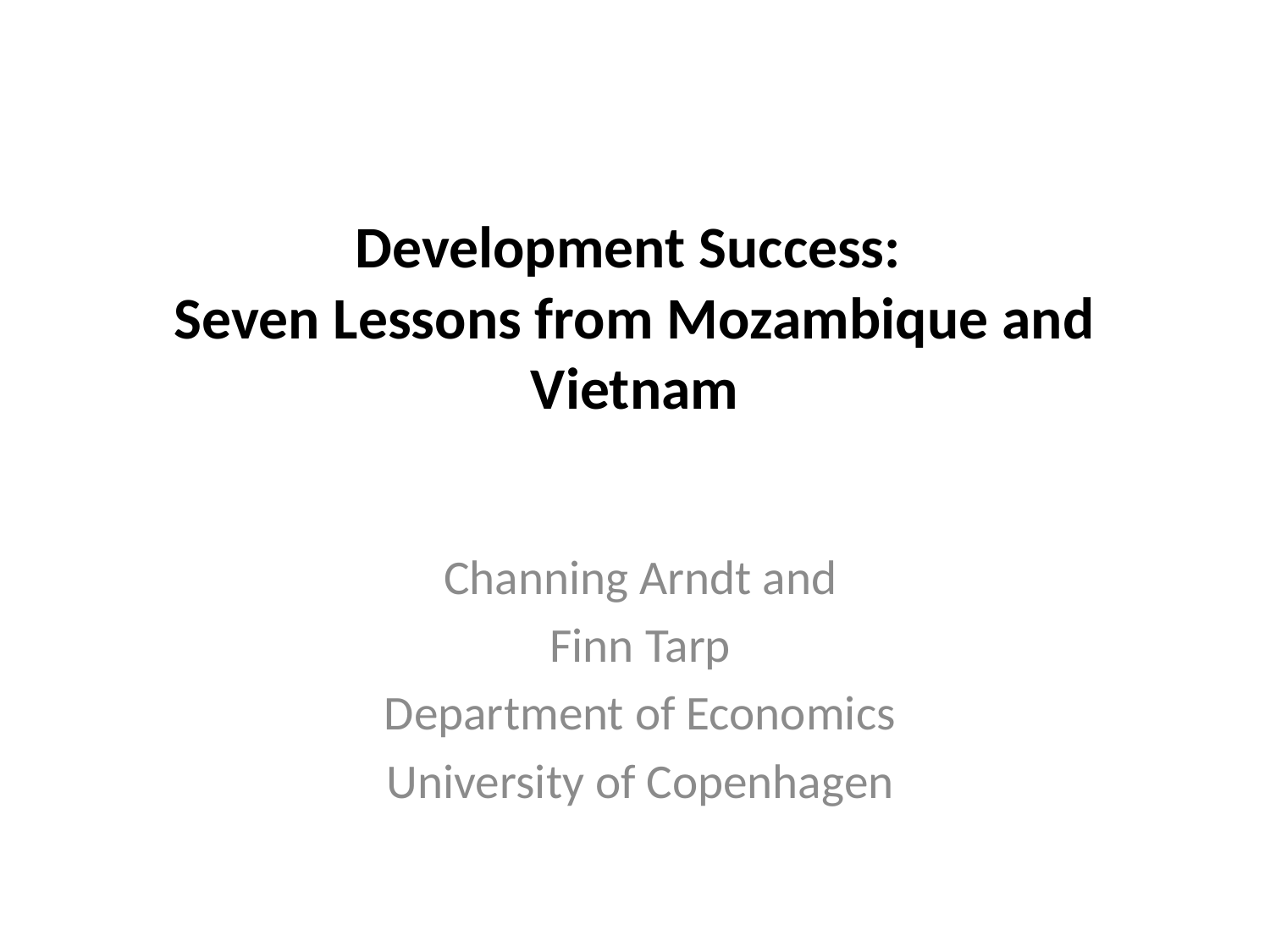

# Development Success: Seven Lessons from Mozambique and Vietnam
Channing Arndt and
Finn Tarp
Department of Economics
University of Copenhagen